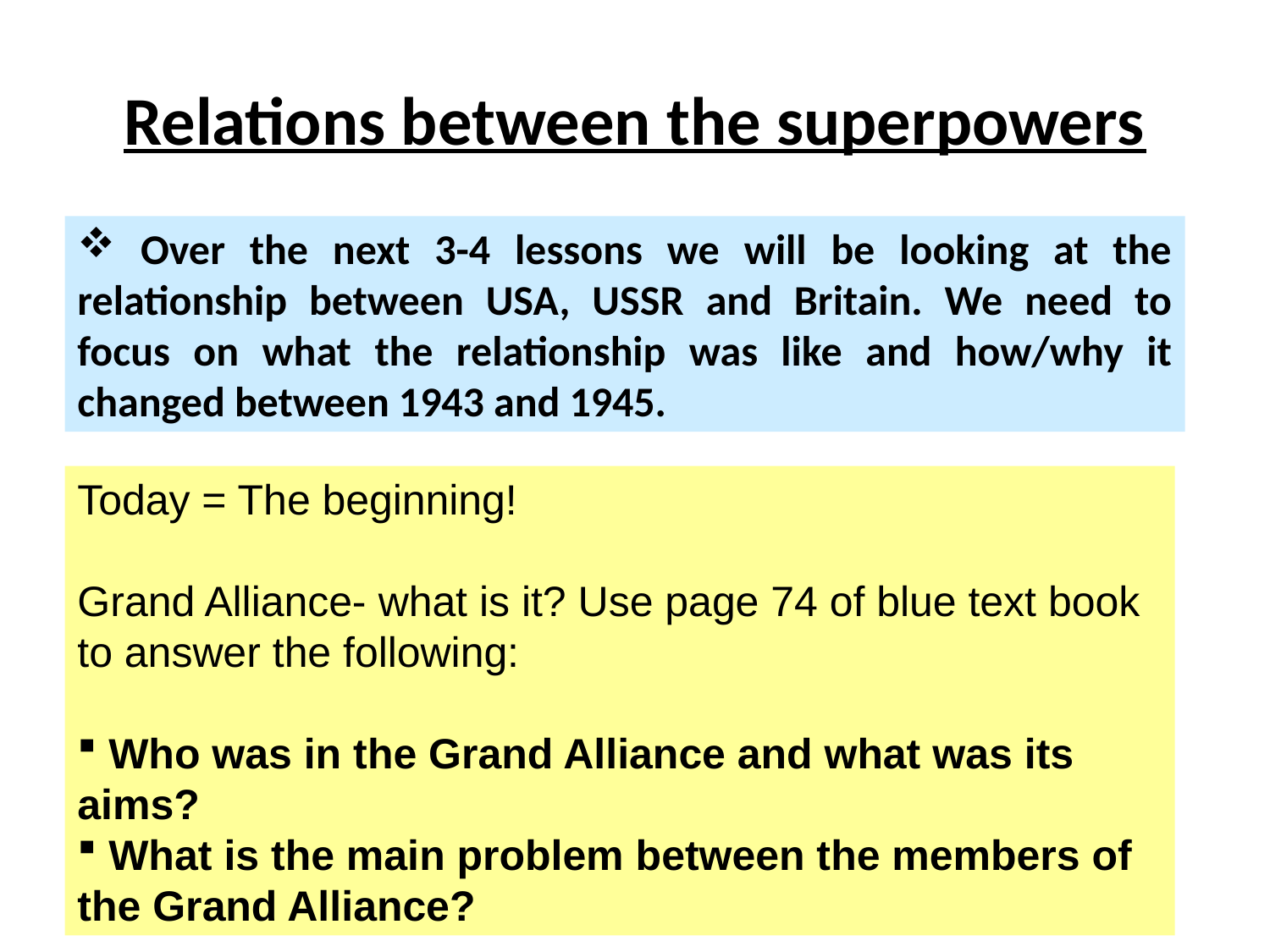

# Relations between the superpowers
 Over the next 3-4 lessons we will be looking at the relationship between USA, USSR and Britain. We need to focus on what the relationship was like and how/why it changed between 1943 and 1945.
Today = The beginning!

Grand Alliance- what is it? Use page 74 of blue text book to answer the following:

 Who was in the Grand Alliance and what was its aims?
 What is the main problem between the members of the Grand Alliance?